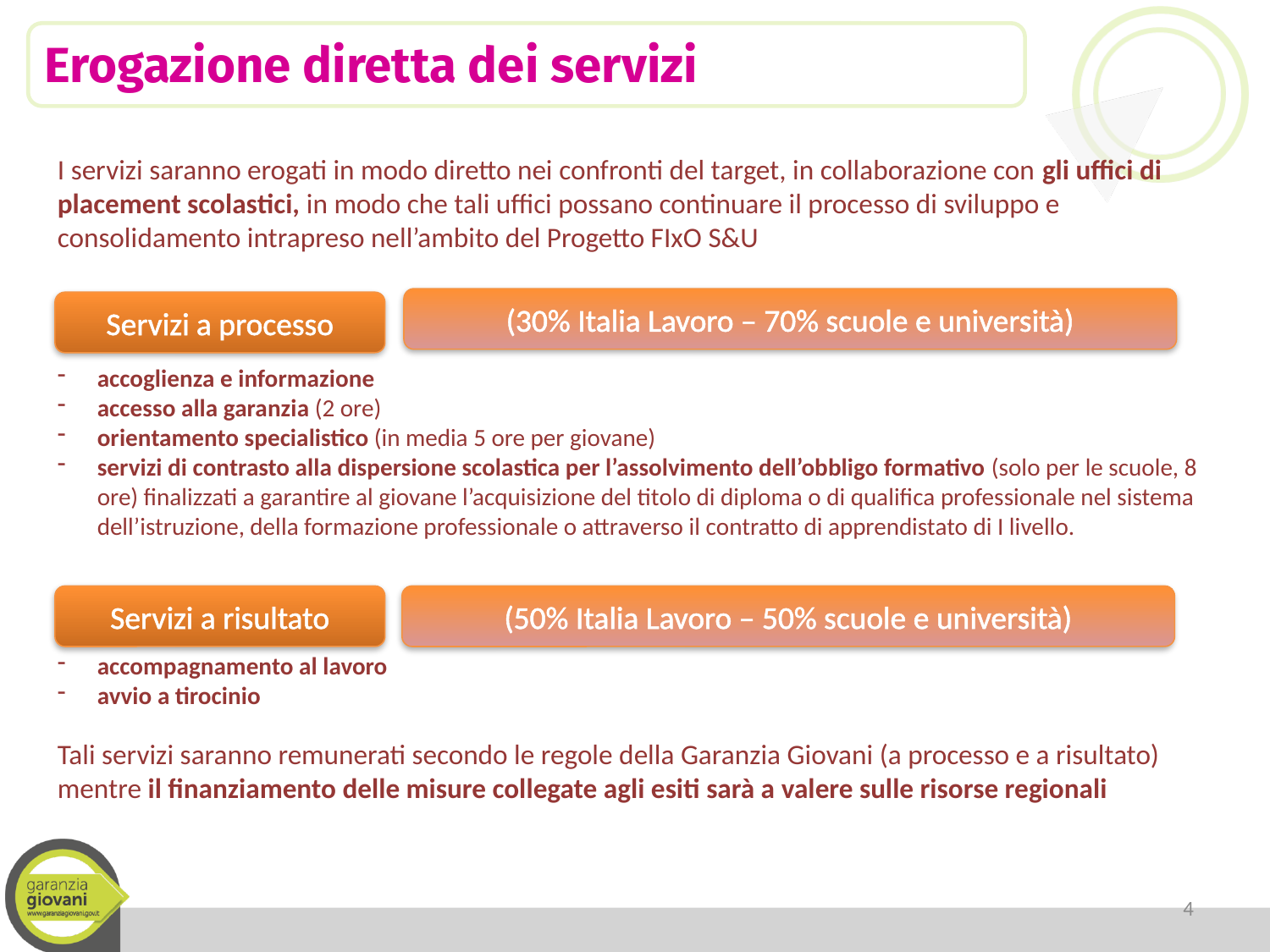

Erogazione diretta dei servizi

I servizi saranno erogati in modo diretto nei confronti del target, in collaborazione con gli uffici di placement scolastici, in modo che tali uffici possano continuare il processo di sviluppo e consolidamento intrapreso nell’ambito del Progetto FIxO S&U

accoglienza e informazione
accesso alla garanzia (2 ore)
orientamento specialistico (in media 5 ore per giovane)
servizi di contrasto alla dispersione scolastica per l’assolvimento dell’obbligo formativo (solo per le scuole, 8 ore) finalizzati a garantire al giovane l’acquisizione del titolo di diploma o di qualifica professionale nel sistema dell’istruzione, della formazione professionale o attraverso il contratto di apprendistato di I livello.

accompagnamento al lavoro
avvio a tirocinio

Tali servizi saranno remunerati secondo le regole della Garanzia Giovani (a processo e a risultato) mentre il finanziamento delle misure collegate agli esiti sarà a valere sulle risorse regionali

(30% Italia Lavoro – 70% scuole e università)
Servizi a processo
Servizi a risultato
(50% Italia Lavoro – 50% scuole e università)
4